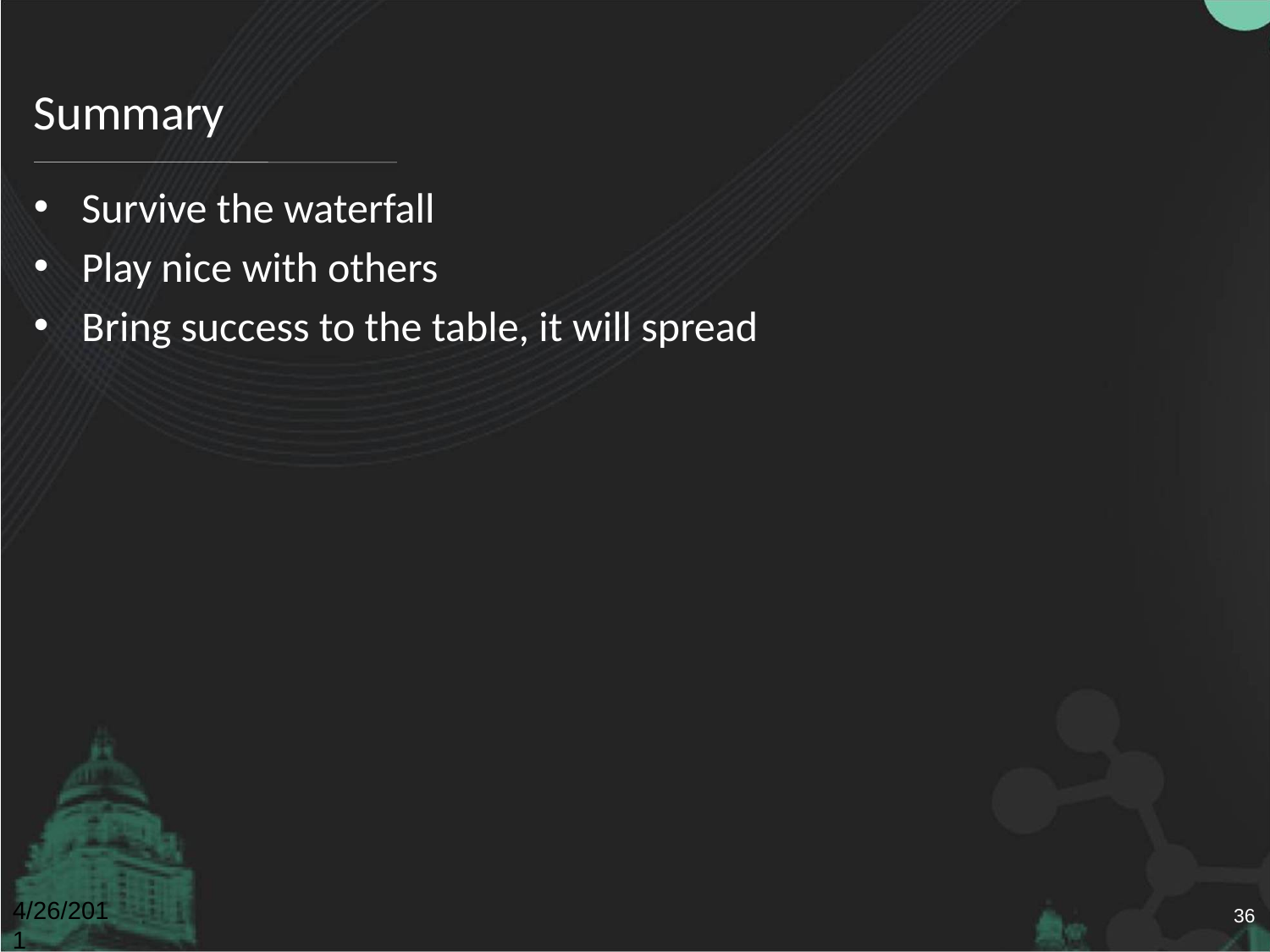

# Summary
Survive the waterfall
Play nice with others
Bring success to the table, it will spread
4/26/2011
36